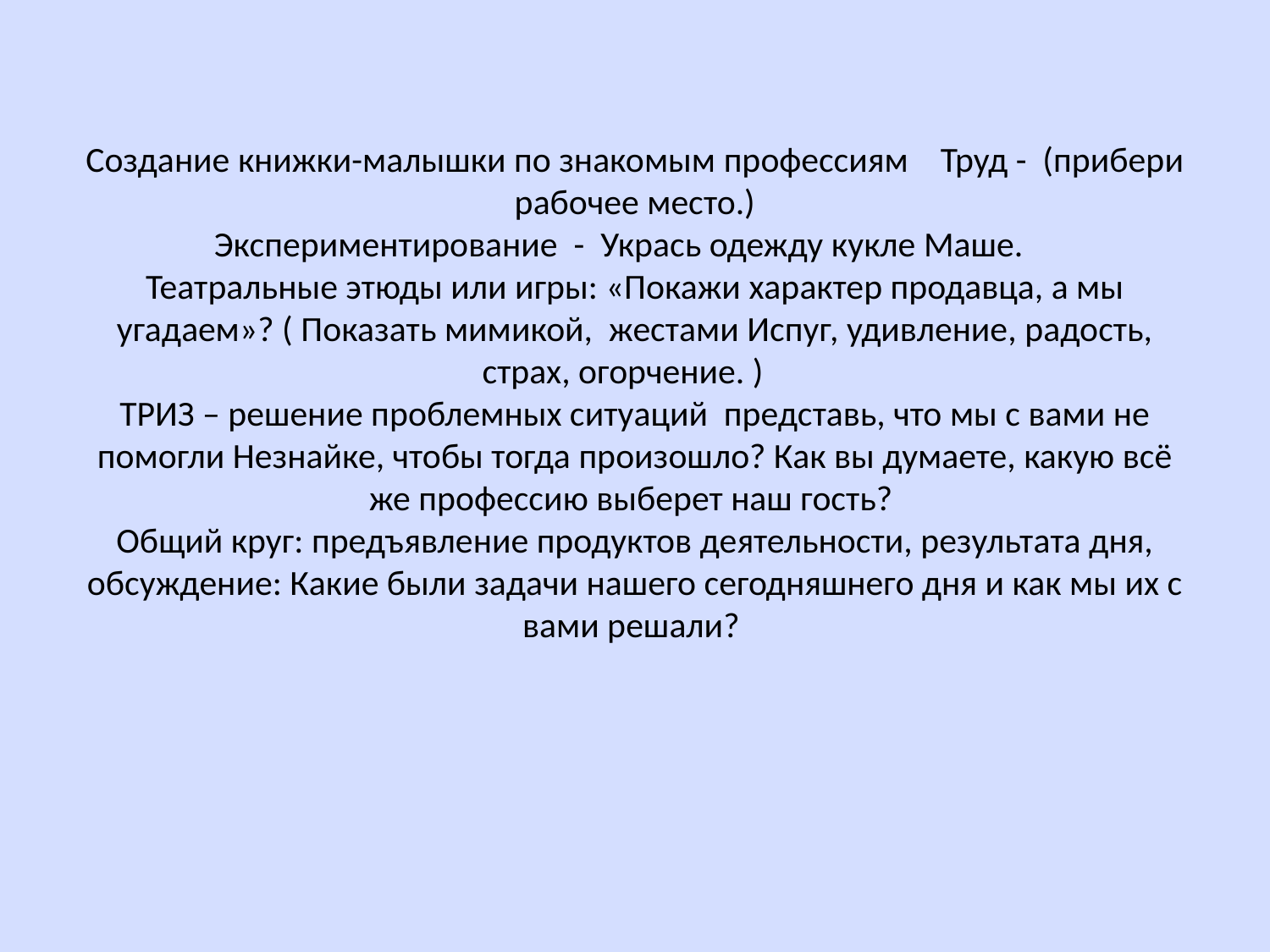

# Создание книжки-малышки по знакомым профессиям    Труд -  (прибери рабочее место.) Экспериментирование  -  Укрась одежду кукле Маше. Театральные этюды или игры: «Покажи характер продавца, а мы угадаем»? ( Показать мимикой,  жестами Испуг, удивление, радость, страх, огорчение. ) ТРИЗ – решение проблемных ситуаций  представь, что мы с вами не помогли Незнайке, чтобы тогда произошло? Как вы думаете, какую всё же профессию выберет наш гость? Общий круг: предъявление продуктов деятельности, результата дня, обсуждение: Какие были задачи нашего сегодняшнего дня и как мы их с вами решали?